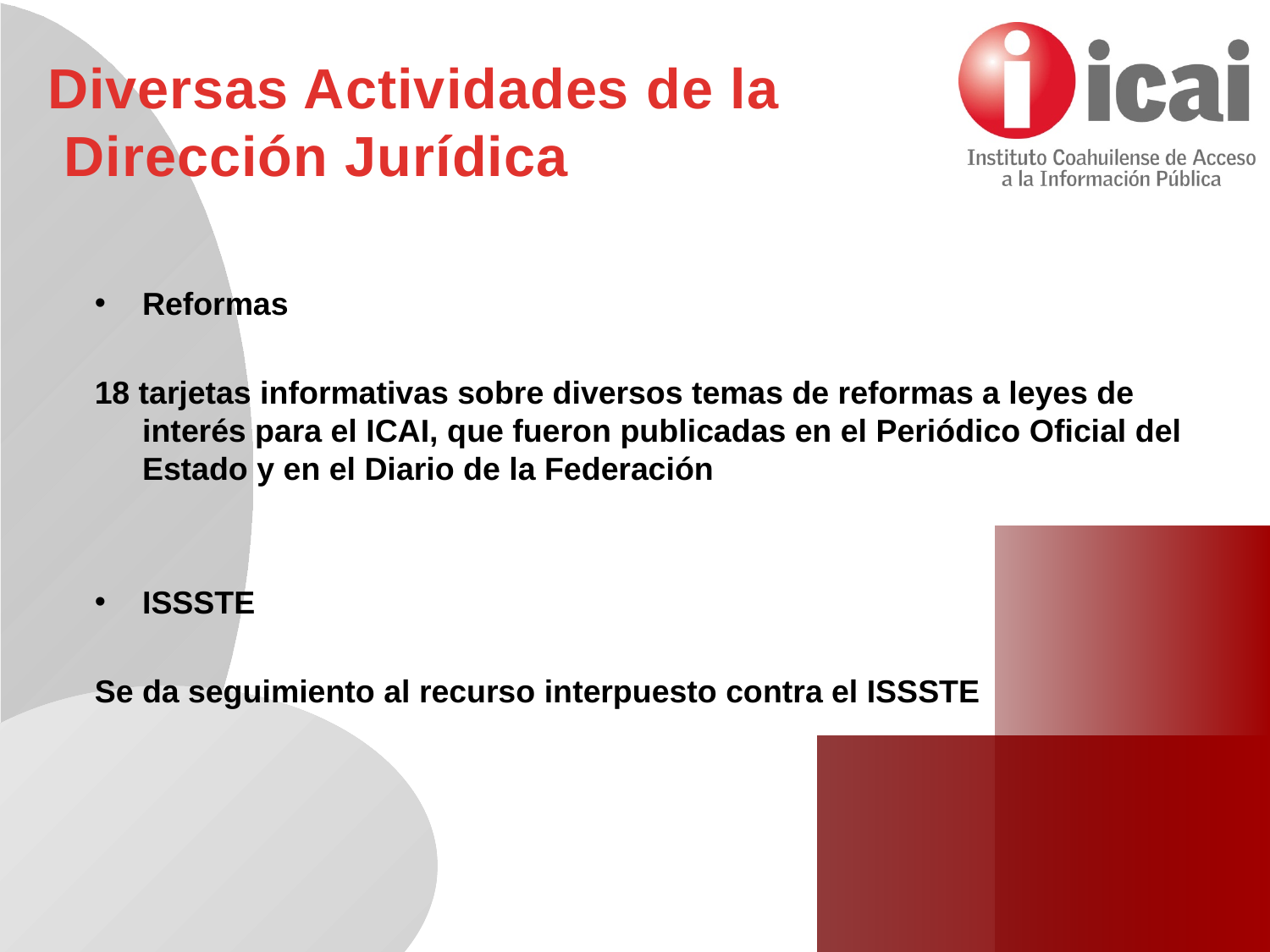

Diversas Actividades de la
 Dirección Jurídica
Reformas

18 tarjetas informativas sobre diversos temas de reformas a leyes de interés para el ICAI, que fueron publicadas en el Periódico Oficial del Estado y en el Diario de la Federación

ISSSTE

Se da seguimiento al recurso interpuesto contra el ISSSTE